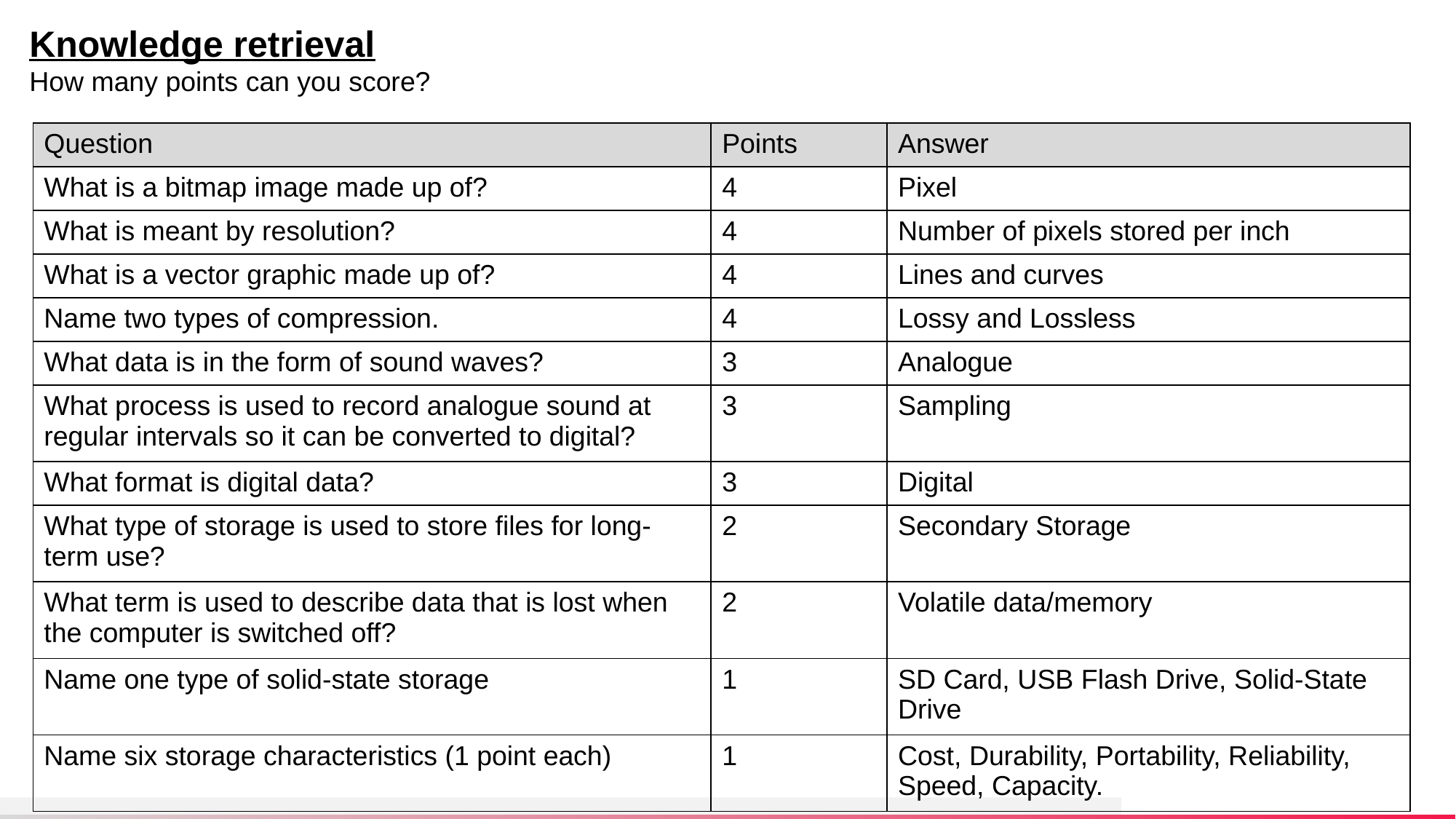

Knowledge retrieval
How many points can you score?
| Question | Points | Answer |
| --- | --- | --- |
| What is a bitmap image made up of? | 4 | Pixel |
| What is meant by resolution? | 4 | Number of pixels stored per inch |
| What is a vector graphic made up of? | 4 | Lines and curves |
| Name two types of compression. | 4 | Lossy and Lossless |
| What data is in the form of sound waves? | 3 | Analogue |
| What process is used to record analogue sound at regular intervals so it can be converted to digital? | 3 | Sampling |
| What format is digital data? | 3 | Digital |
| What type of storage is used to store files for long-term use? | 2 | Secondary Storage |
| What term is used to describe data that is lost when the computer is switched off? | 2 | Volatile data/memory |
| Name one type of solid-state storage | 1 | SD Card, USB Flash Drive, Solid-State Drive |
| Name six storage characteristics (1 point each) | 1 | Cost, Durability, Portability, Reliability, Speed, Capacity. |